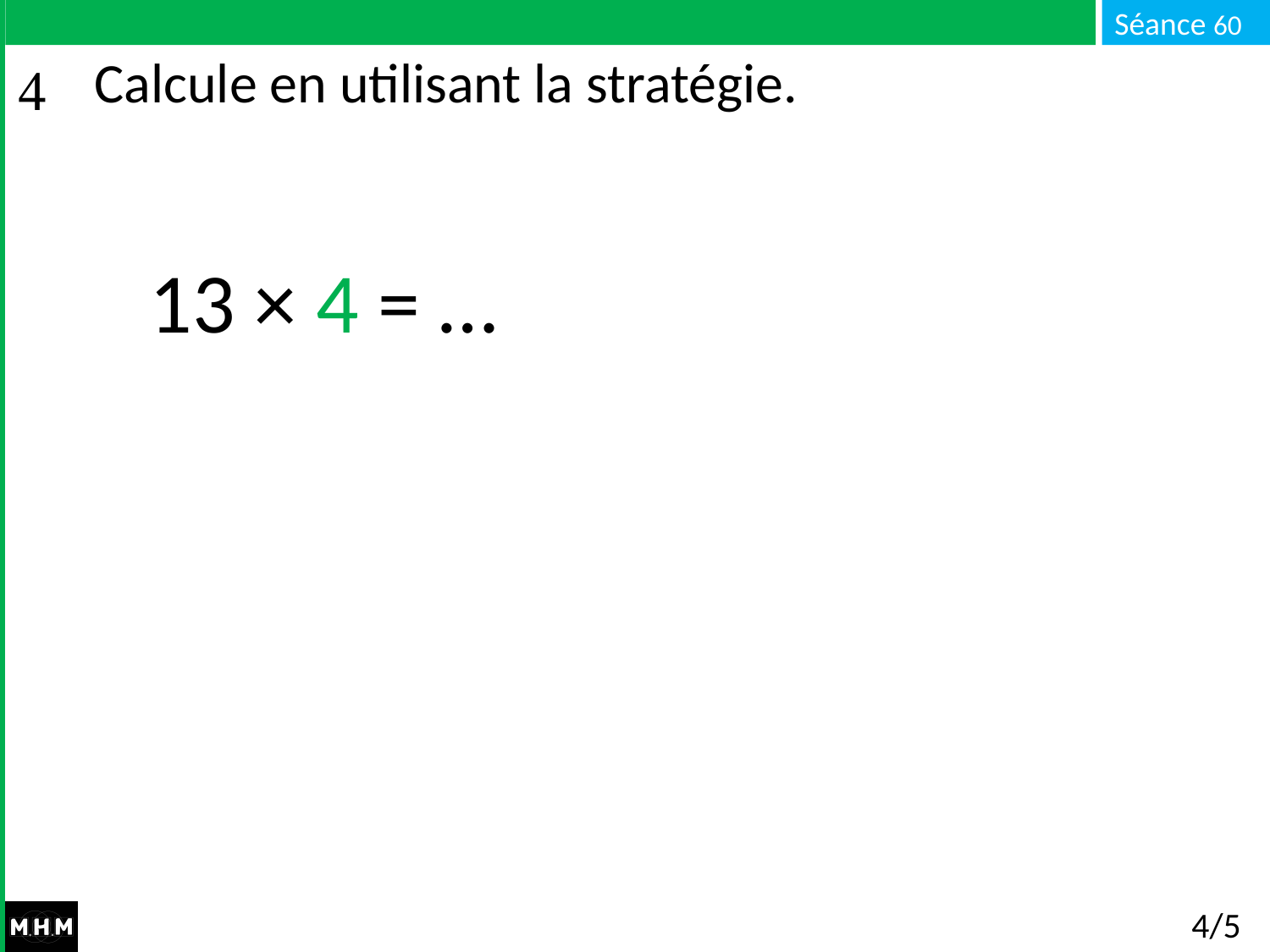

# Calcule en utilisant la stratégie.
13 × 4 = …
4/5